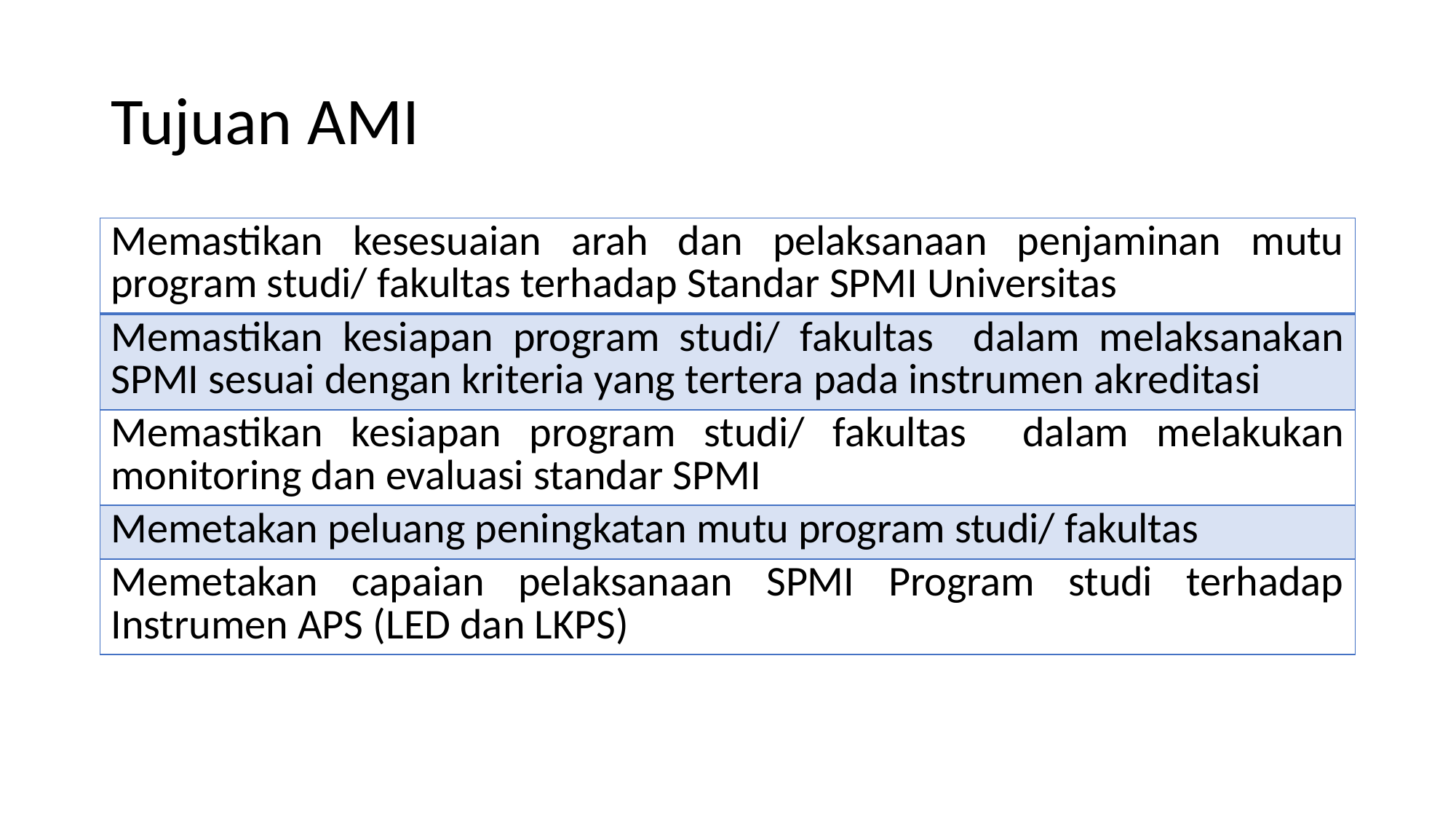

# Tujuan AMI
| Memastikan kesesuaian arah dan pelaksanaan penjaminan mutu program studi/ fakultas terhadap Standar SPMI Universitas |
| --- |
| Memastikan kesiapan program studi/ fakultas dalam melaksanakan SPMI sesuai dengan kriteria yang tertera pada instrumen akreditasi |
| Memastikan kesiapan program studi/ fakultas dalam melakukan monitoring dan evaluasi standar SPMI |
| Memetakan peluang peningkatan mutu program studi/ fakultas |
| Memetakan capaian pelaksanaan SPMI Program studi terhadap Instrumen APS (LED dan LKPS) |